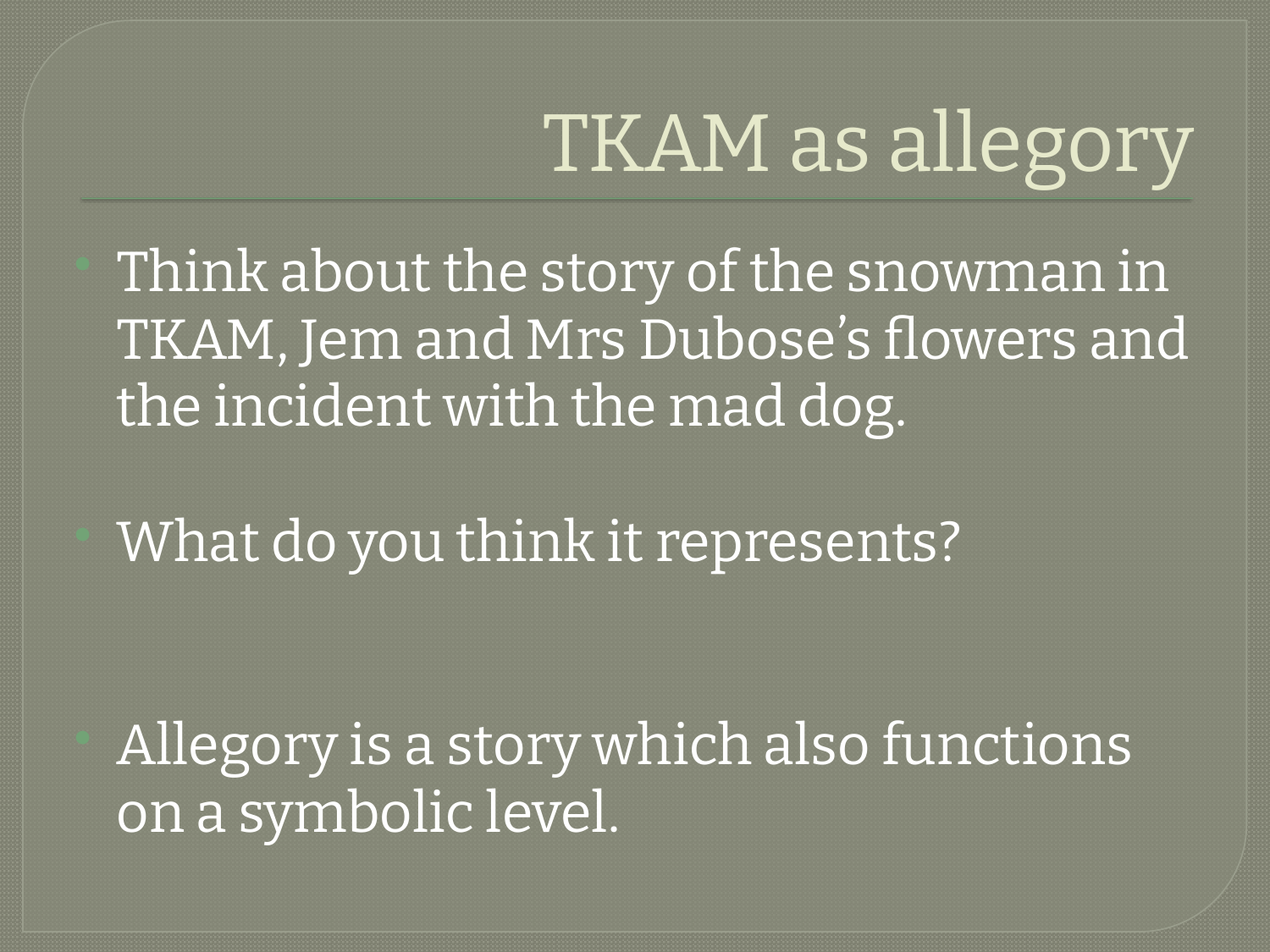

# TKAM as allegory
Think about the story of the snowman in TKAM, Jem and Mrs Dubose’s flowers and the incident with the mad dog.

What do you think it represents?

Allegory is a story which also functions on a symbolic level.